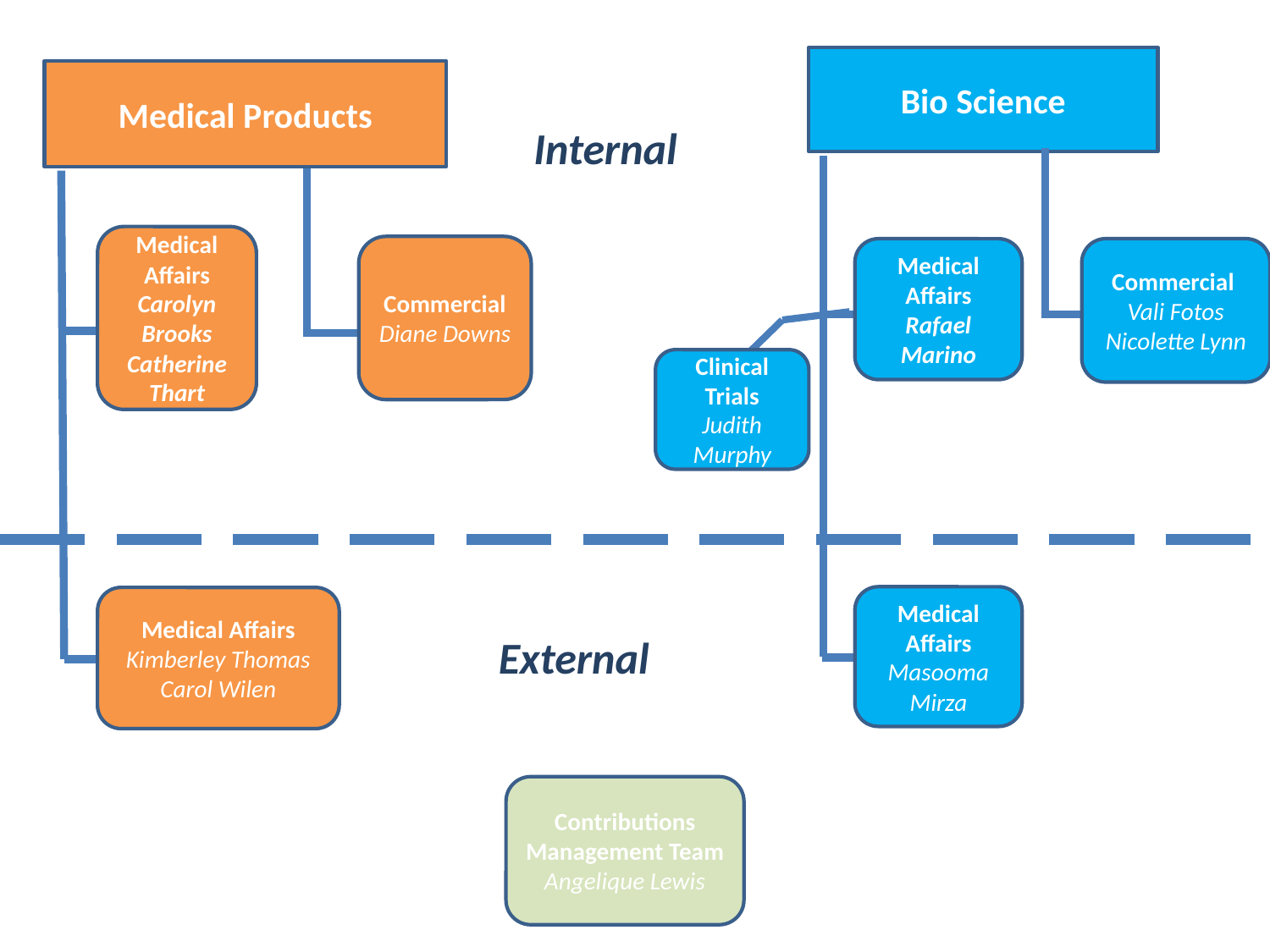

Bio Science
Medical Affairs
Rafael Marino
Commercial
Vali Fotos
Nicolette Lynn

Medical Affairs
Masooma Mirza

Clinical Trials
Judith Murphy
Medical Products
Medical Affairs
Carolyn Brooks
Catherine Thart
Commercial Diane Downs

Medical Affairs
Kimberley Thomas
Carol Wilen

Internal
External
Contributions Management Team
Angelique Lewis